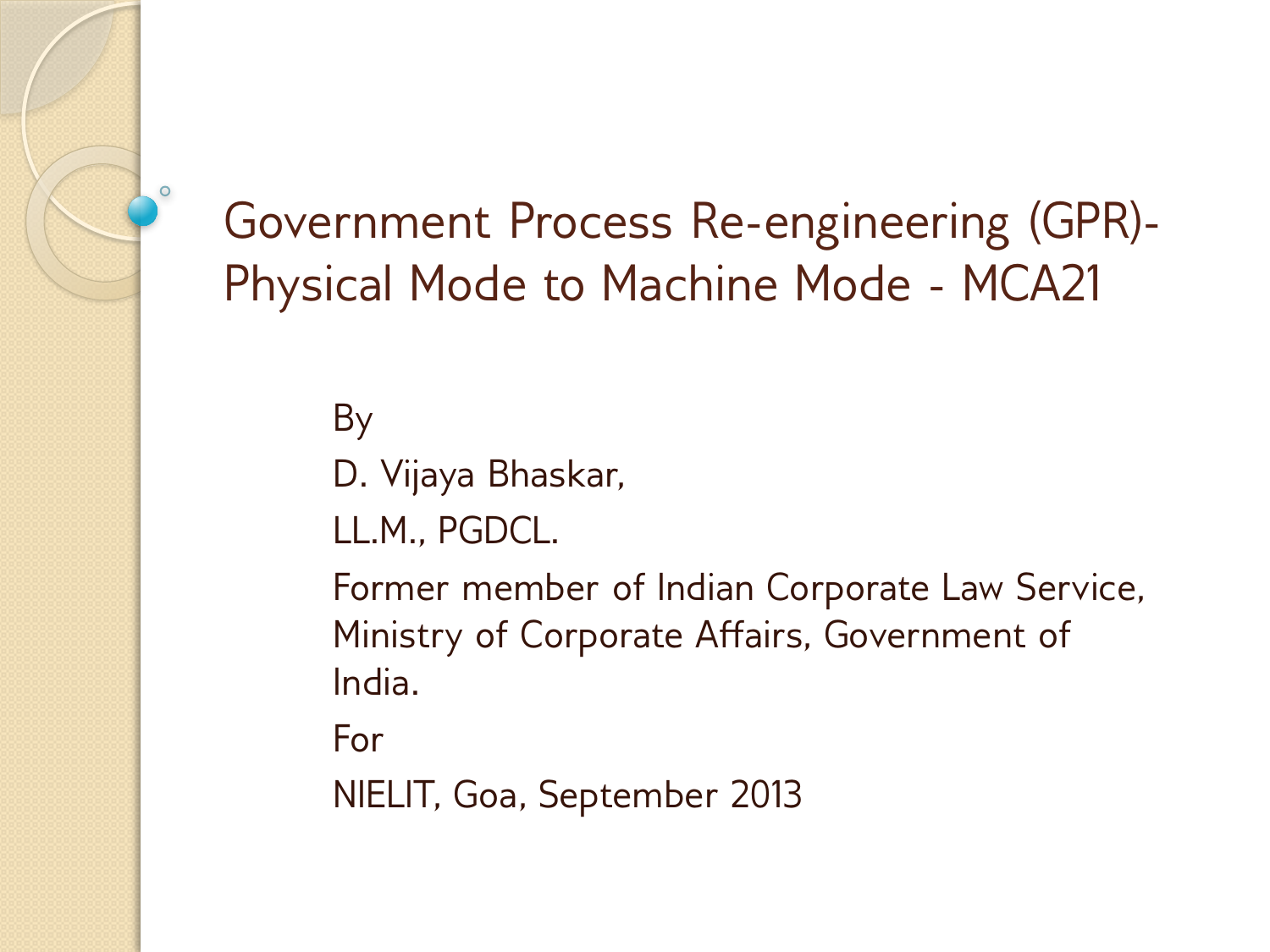

# Government Process Re-engineering (GPR)- Physical Mode to Machine Mode - MCA21
By
D. Vijaya Bhaskar,
LL.M., PGDCL.
Former member of Indian Corporate Law Service, Ministry of Corporate Affairs, Government of India.
For
NIELIT, Goa, September 2013